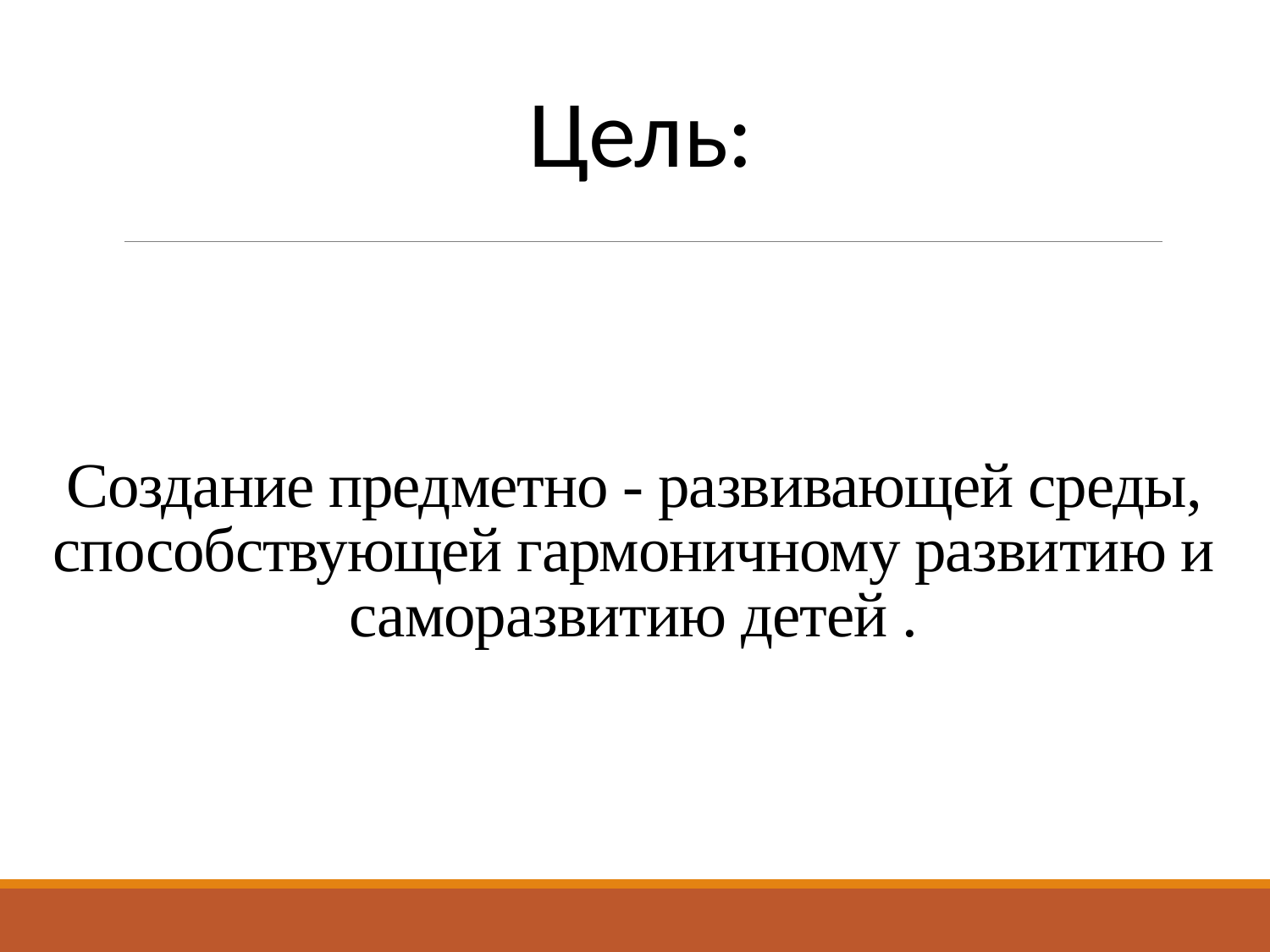

Цель:
# Создание предметно - развивающей среды, способствующей гармоничному развитию и саморазвитию детей .